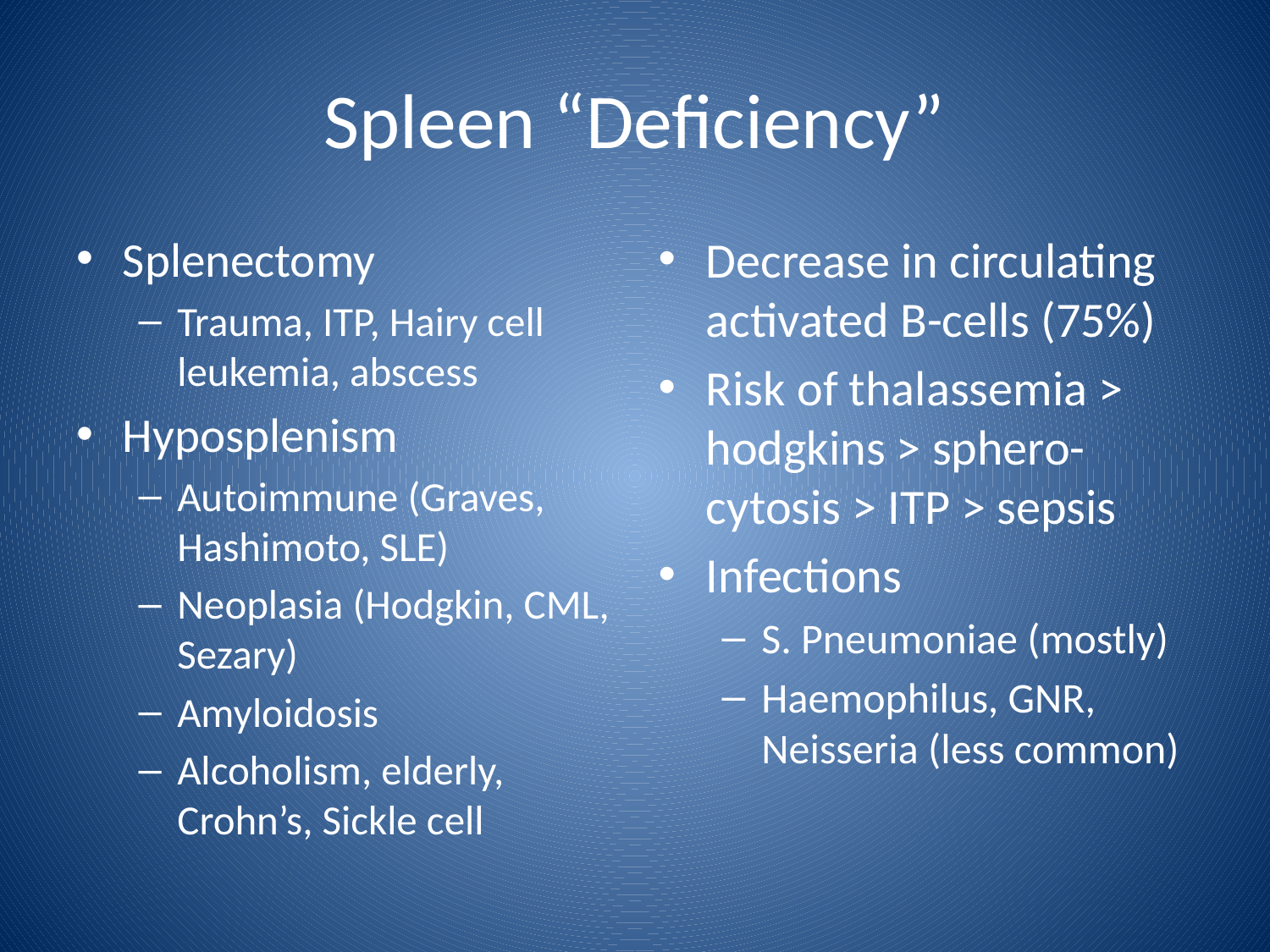

# Spleen “Deficiency”
Splenectomy
Trauma, ITP, Hairy cell leukemia, abscess
Hyposplenism
Autoimmune (Graves, Hashimoto, SLE)
Neoplasia (Hodgkin, CML, Sezary)
Amyloidosis
Alcoholism, elderly, Crohn’s, Sickle cell
Decrease in circulating activated B-cells (75%)
Risk of thalassemia > hodgkins > sphero-cytosis > ITP > sepsis
Infections
S. Pneumoniae (mostly)
Haemophilus, GNR, Neisseria (less common)